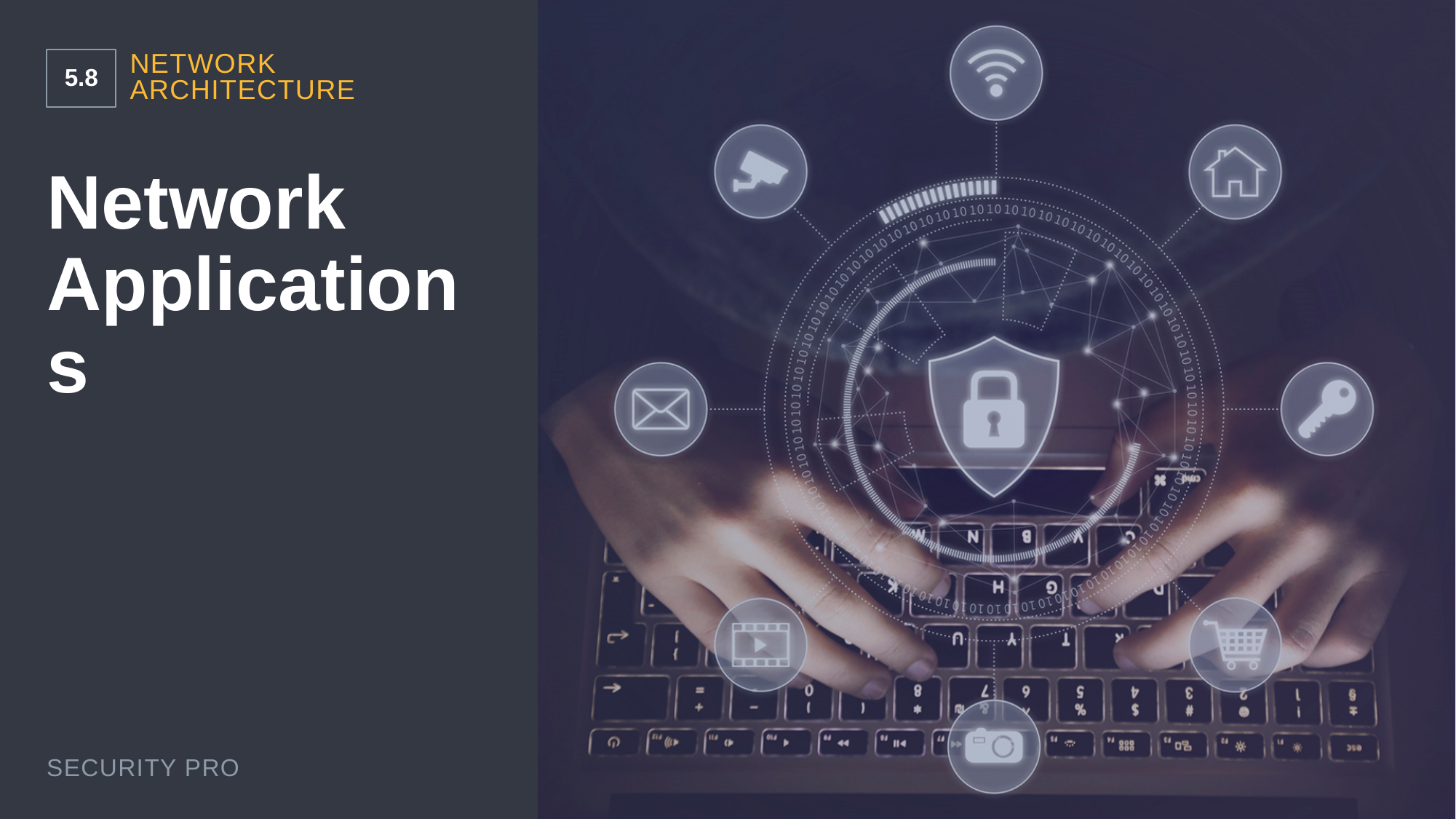

5.8
Network Architecture
# Network Applications
Security Pro